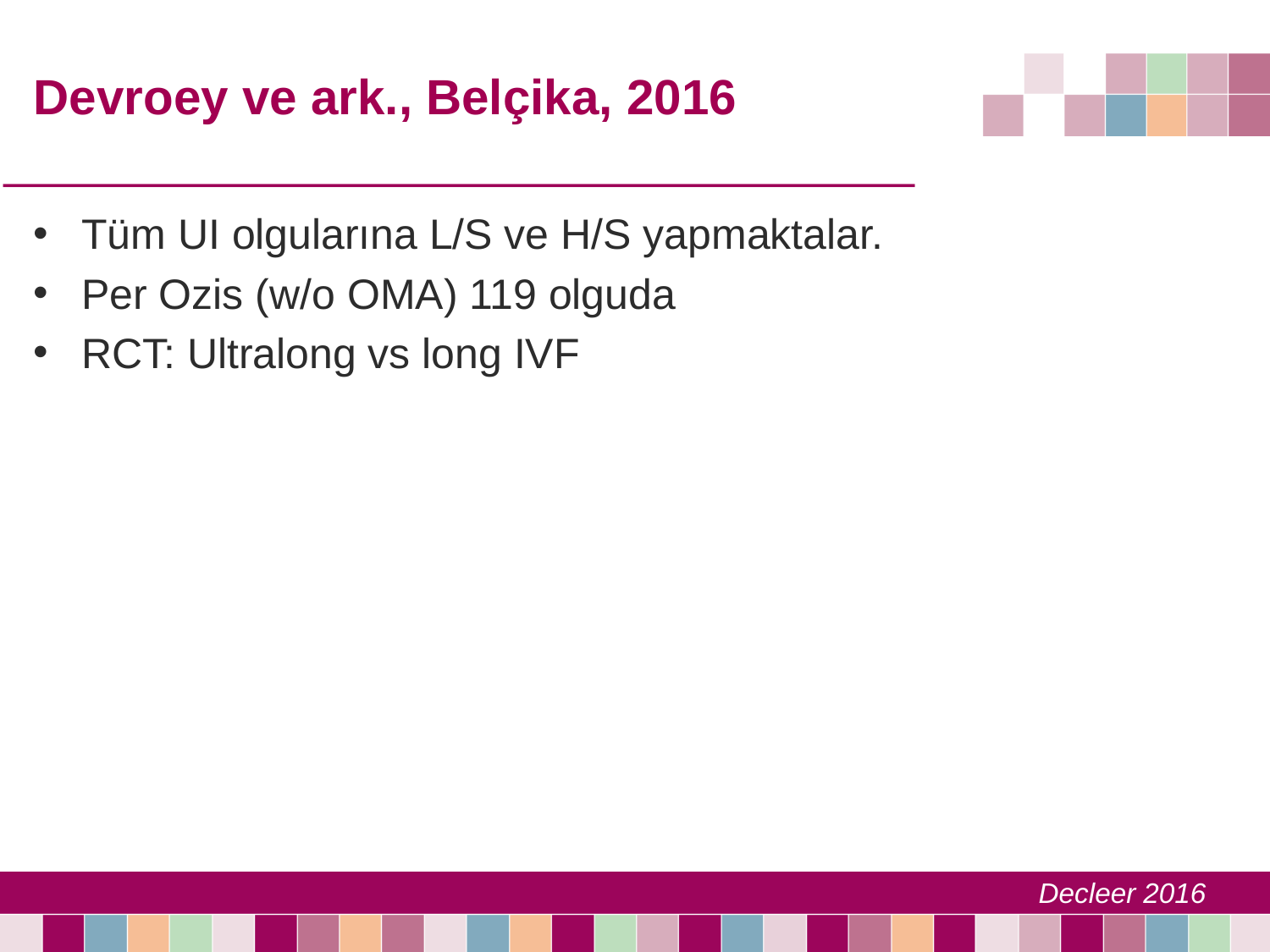

# Devroey ve ark., Belçika, 2016
Tüm UI olgularına L/S ve H/S yapmaktalar.
Per Ozis (w/o OMA) 119 olguda
RCT: Ultralong vs long IVF

Decleer 2016